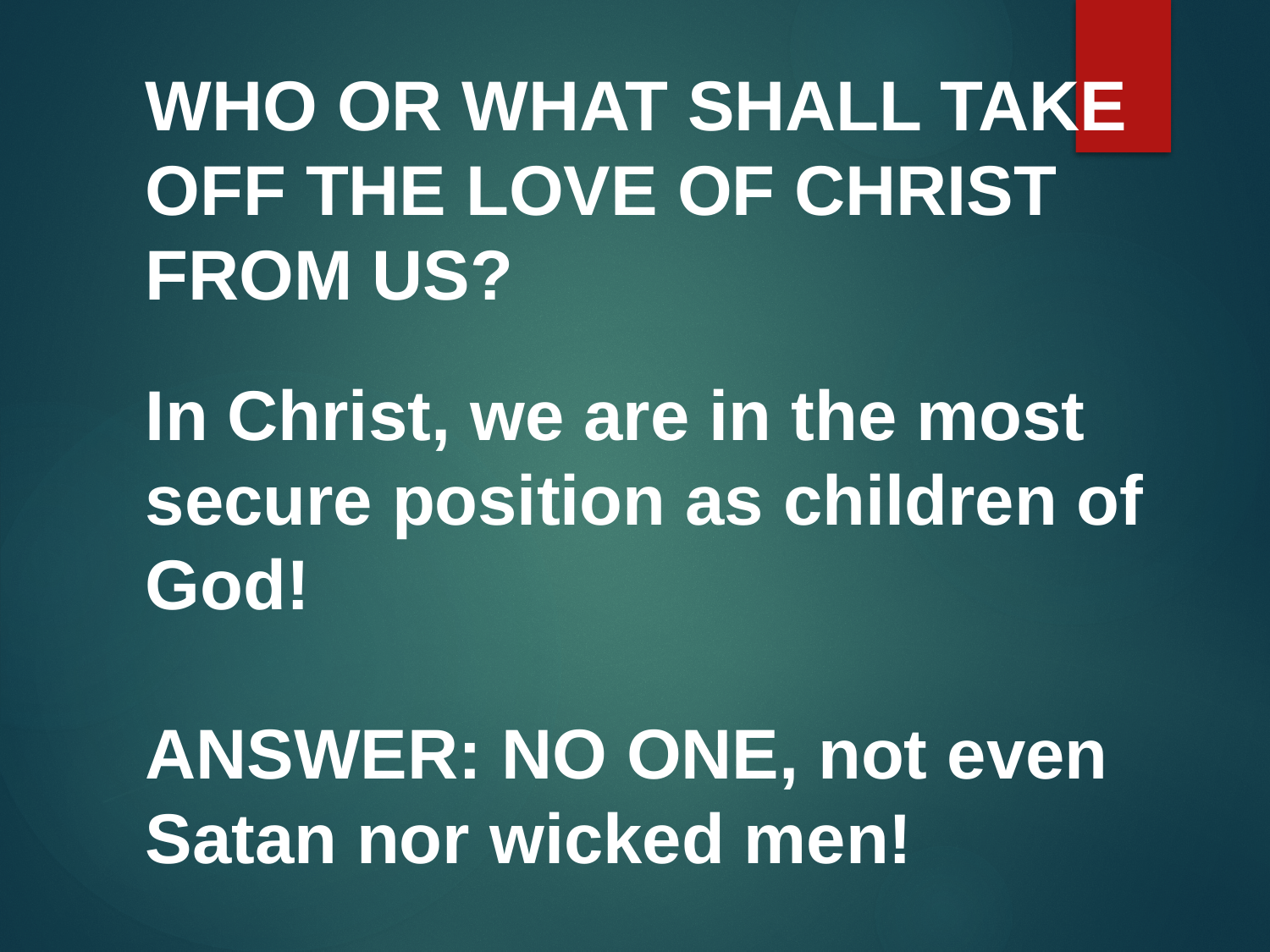

WHO OR WHAT SHALL TAKE OFF THE LOVE OF CHRIST FROM US?
In Christ, we are in the most secure position as children of God!

ANSWER: NO ONE, not even Satan nor wicked men!